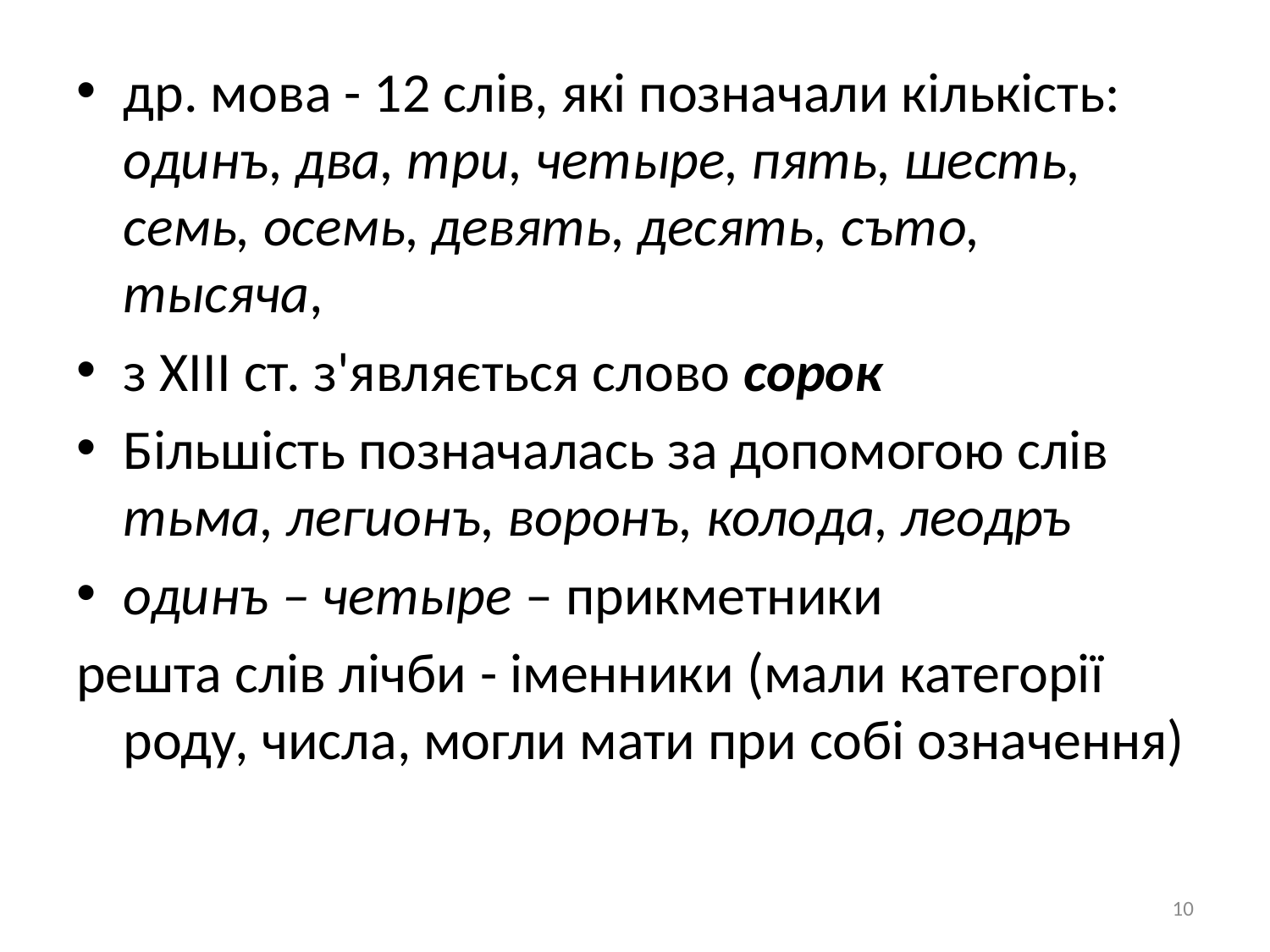

др. мова - 12 слів, які позначали кількість: одинъ, два, три, четыре, пять, шесть, семь, осемь, девять, десять, съто, тысяча,
з XIII ст. з'являється слово сорок
Більшість позначалась за допомогою слів тьма, легионъ, воронъ, колода, леодръ
одинъ – четыре – прикметники
решта слів лічби - іменники (мали категорії роду, числа, могли мати при собі означення)
10